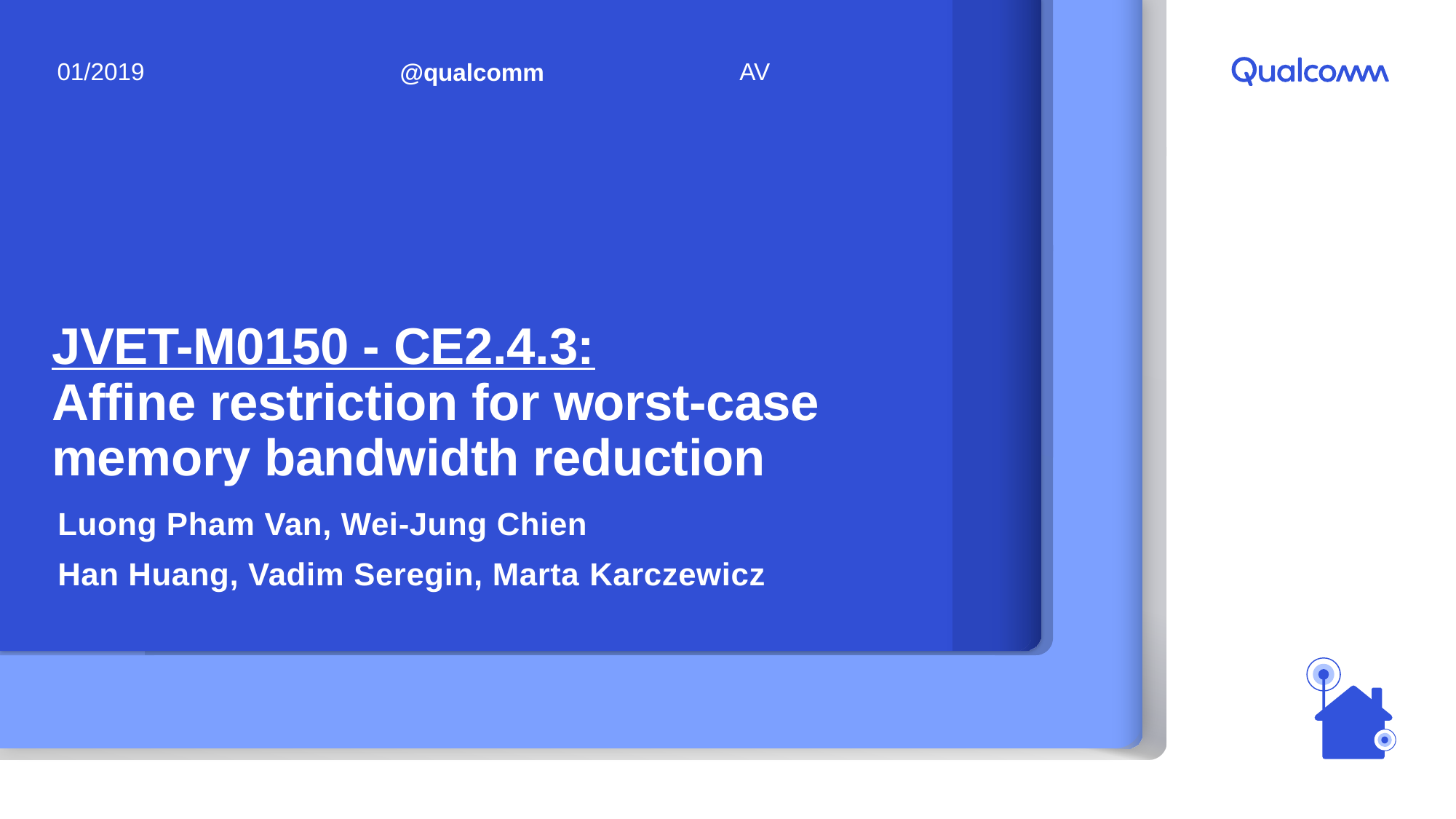

AV
01/2019
@qualcomm
# JVET-M0150 - CE2.4.3: Affine restriction for worst-case memory bandwidth reduction
Luong Pham Van, Wei-Jung Chien
Han Huang, Vadim Seregin, Marta Karczewicz